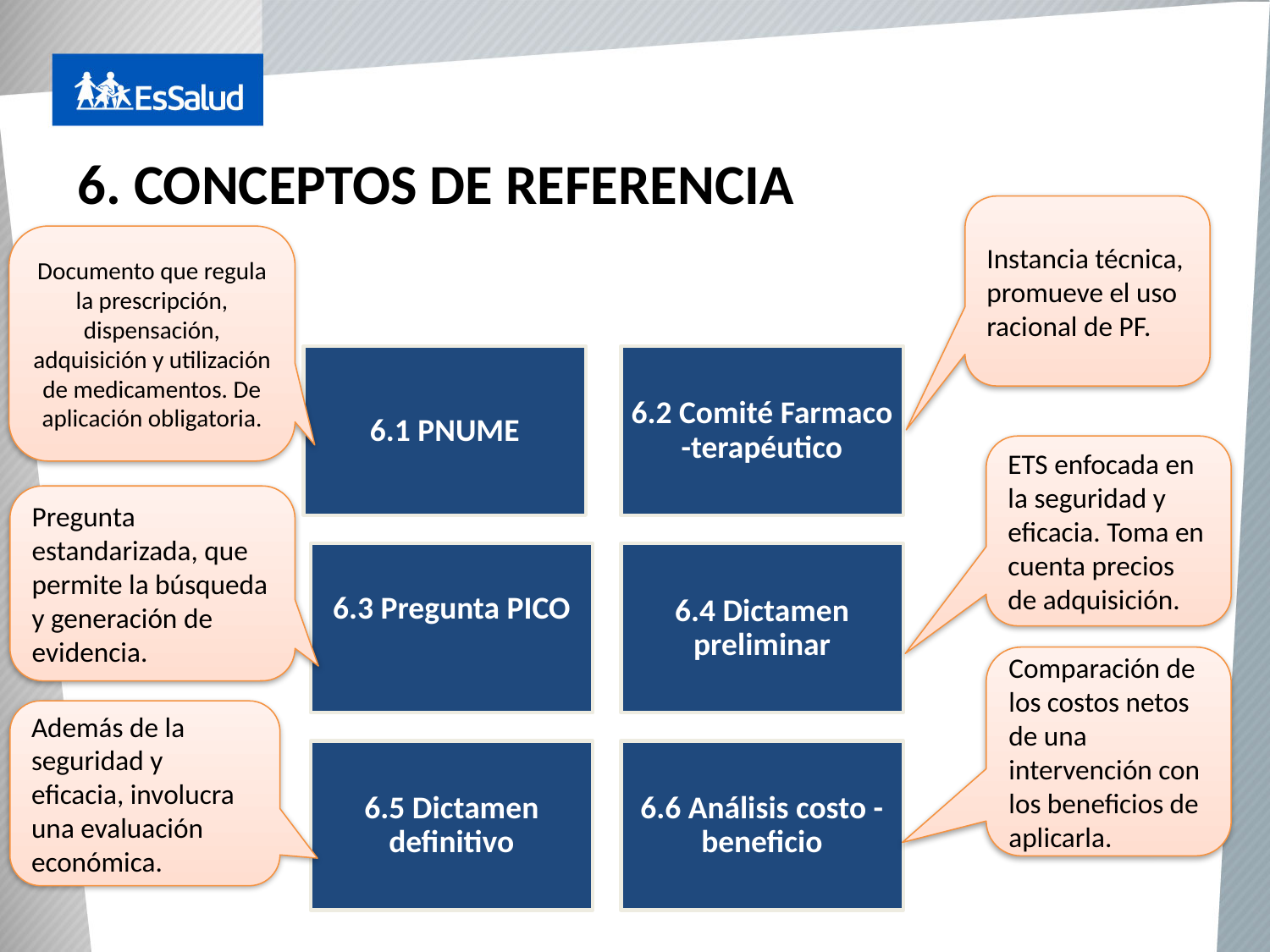

# 6. CONCEPTOS DE REFERENCIA
Instancia técnica, promueve el uso racional de PF.
Documento que regula la prescripción, dispensación, adquisición y utilización de medicamentos. De aplicación obligatoria.
6.1 PNUME
6.2 Comité Farmaco -terapéutico
6.3 Pregunta PICO
6.4 Dictamen preliminar
6.5 Dictamen definitivo
6.6 Análisis costo - beneficio
ETS enfocada en la seguridad y eficacia. Toma en cuenta precios de adquisición.
Pregunta estandarizada, que permite la búsqueda y generación de evidencia.
Comparación de los costos netos de una intervención con los beneficios de aplicarla.
Además de la seguridad y eficacia, involucra una evaluación económica.